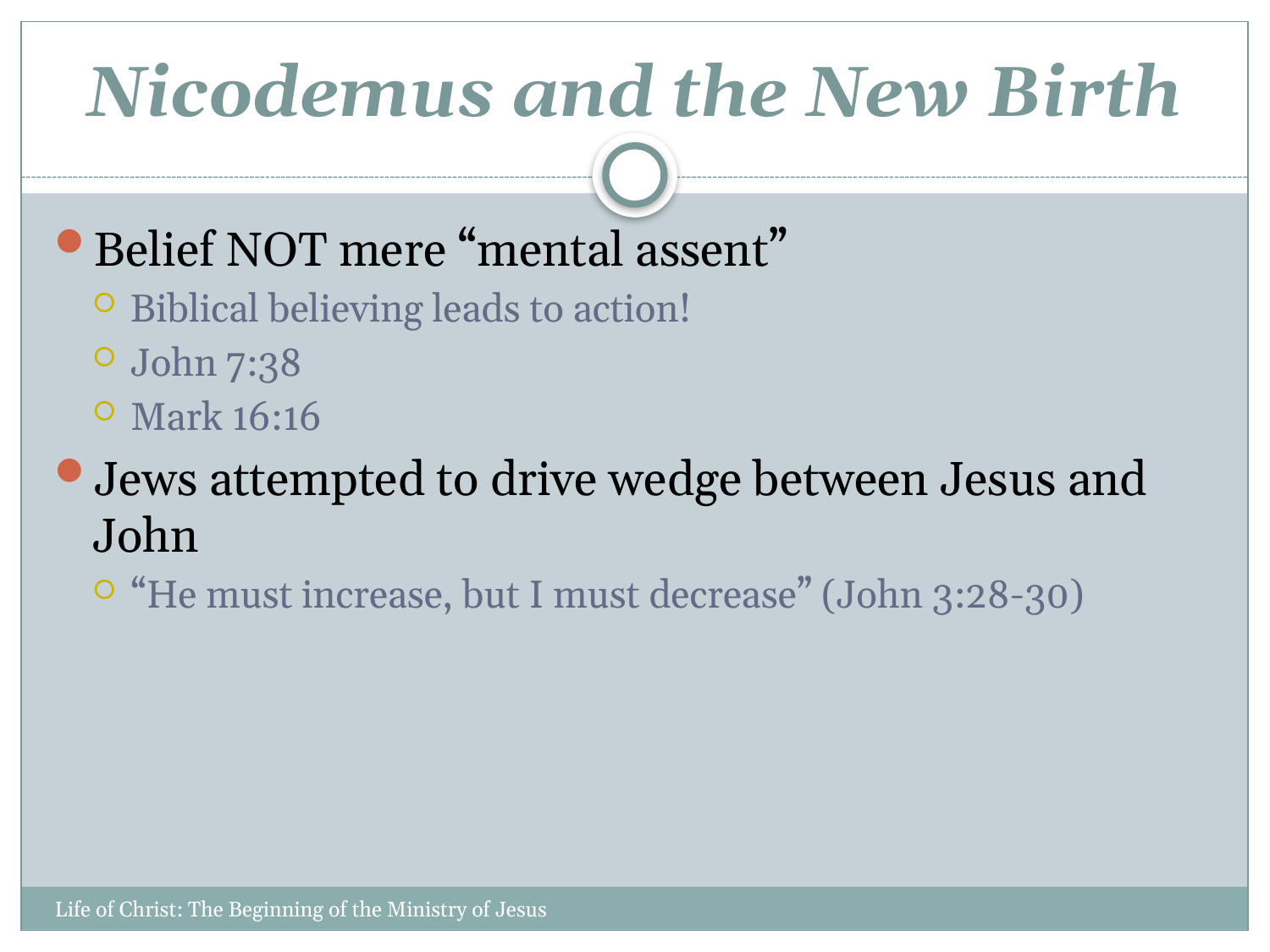

# Nicodemus and the New Birth
Belief NOT mere “mental assent”
Biblical believing leads to action!
John 7:38
Mark 16:16
Jews attempted to drive wedge between Jesus and John
“He must increase, but I must decrease” (John 3:28-30)

Life of Christ: The Beginning of the Ministry of Jesus